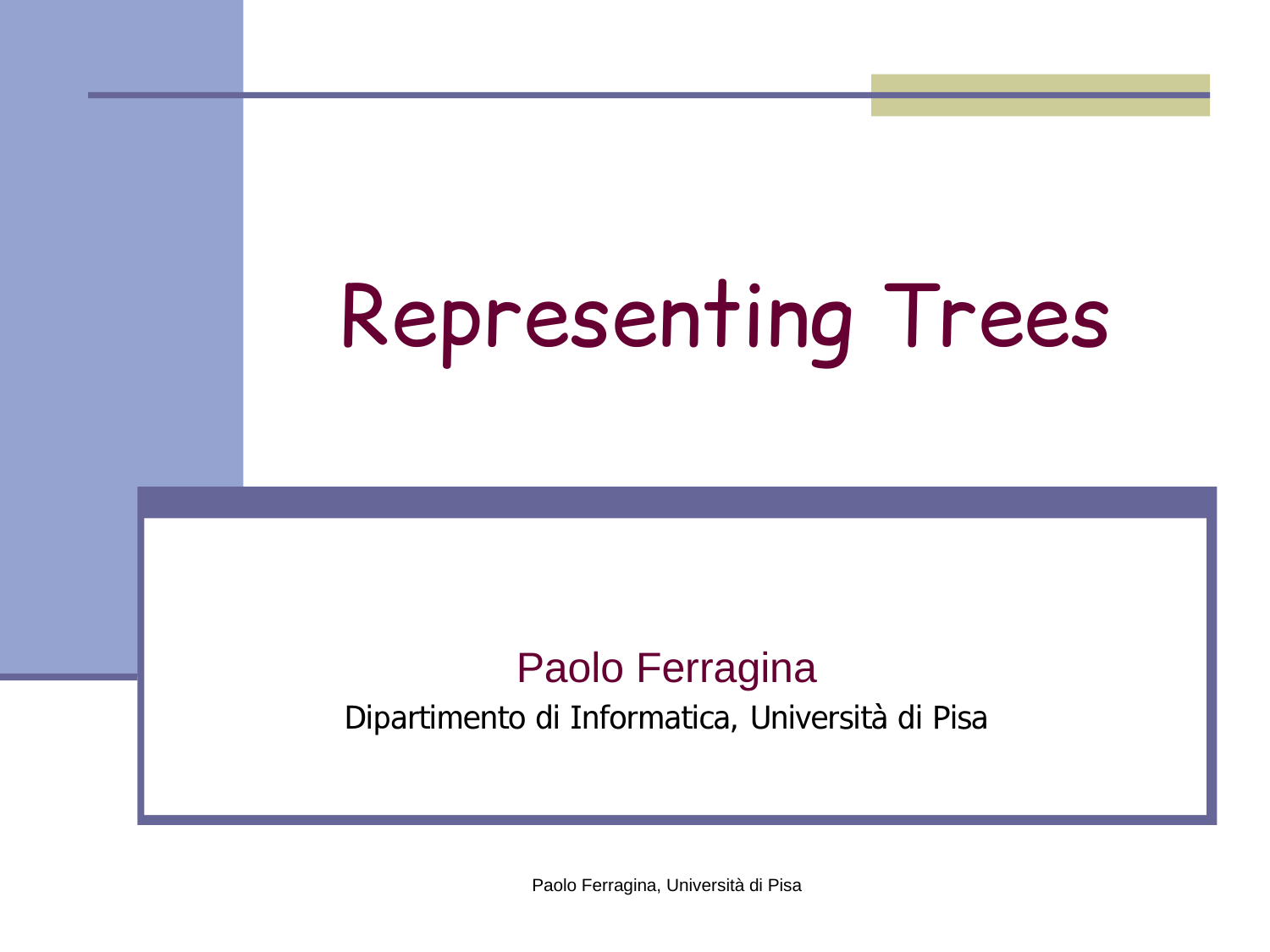

# Representing Trees
Paolo Ferragina
Dipartimento di Informatica, Università di Pisa
Paolo Ferragina, Università di Pisa